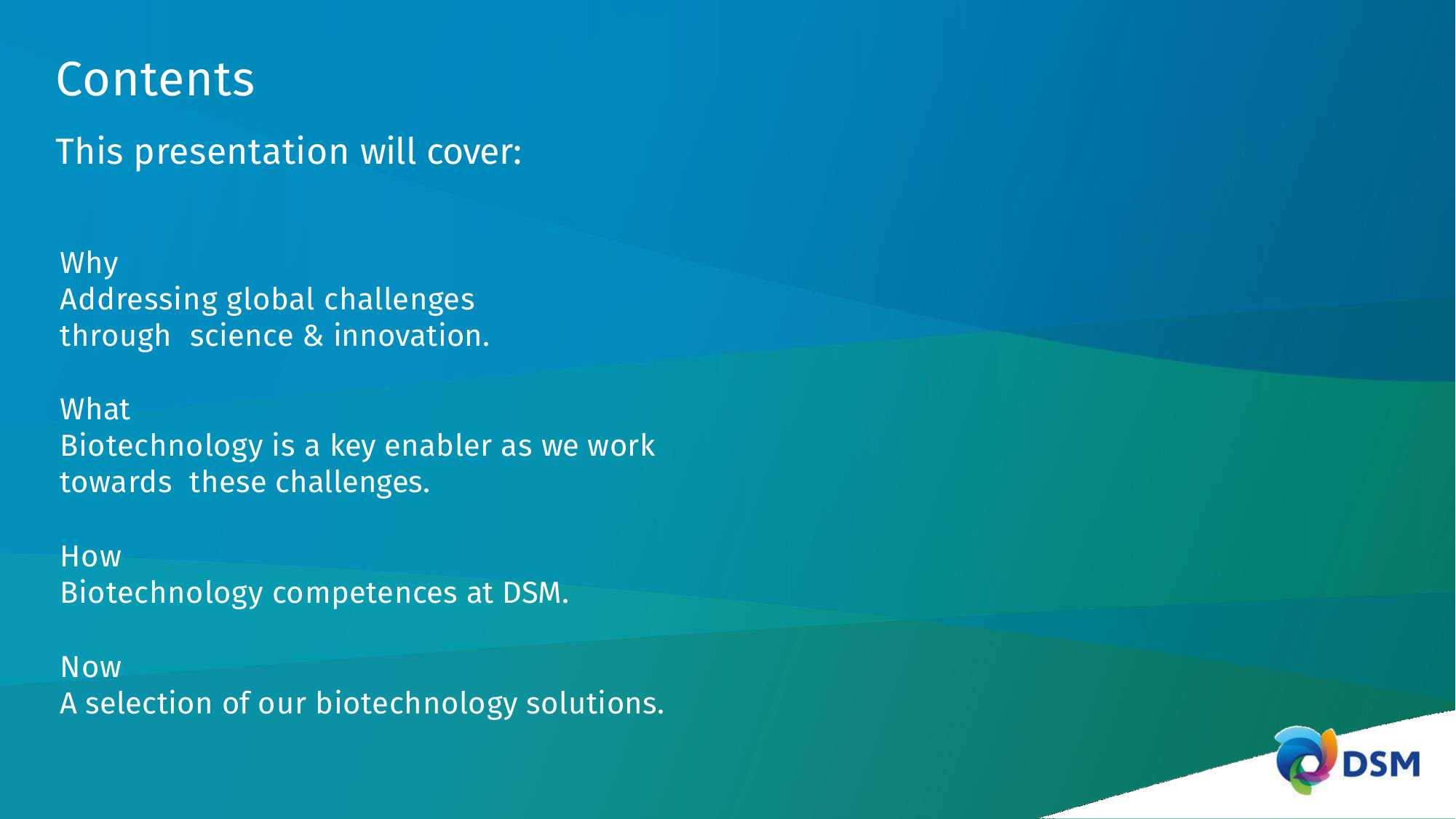

# Contents
This presentation will cover:

Why
Addressing global challenges through  science & innovation.

What
Biotechnology is a key enabler as we work towards  these challenges.

How
Biotechnology competences at DSM.

Now
A selection of our biotechnology solutions.